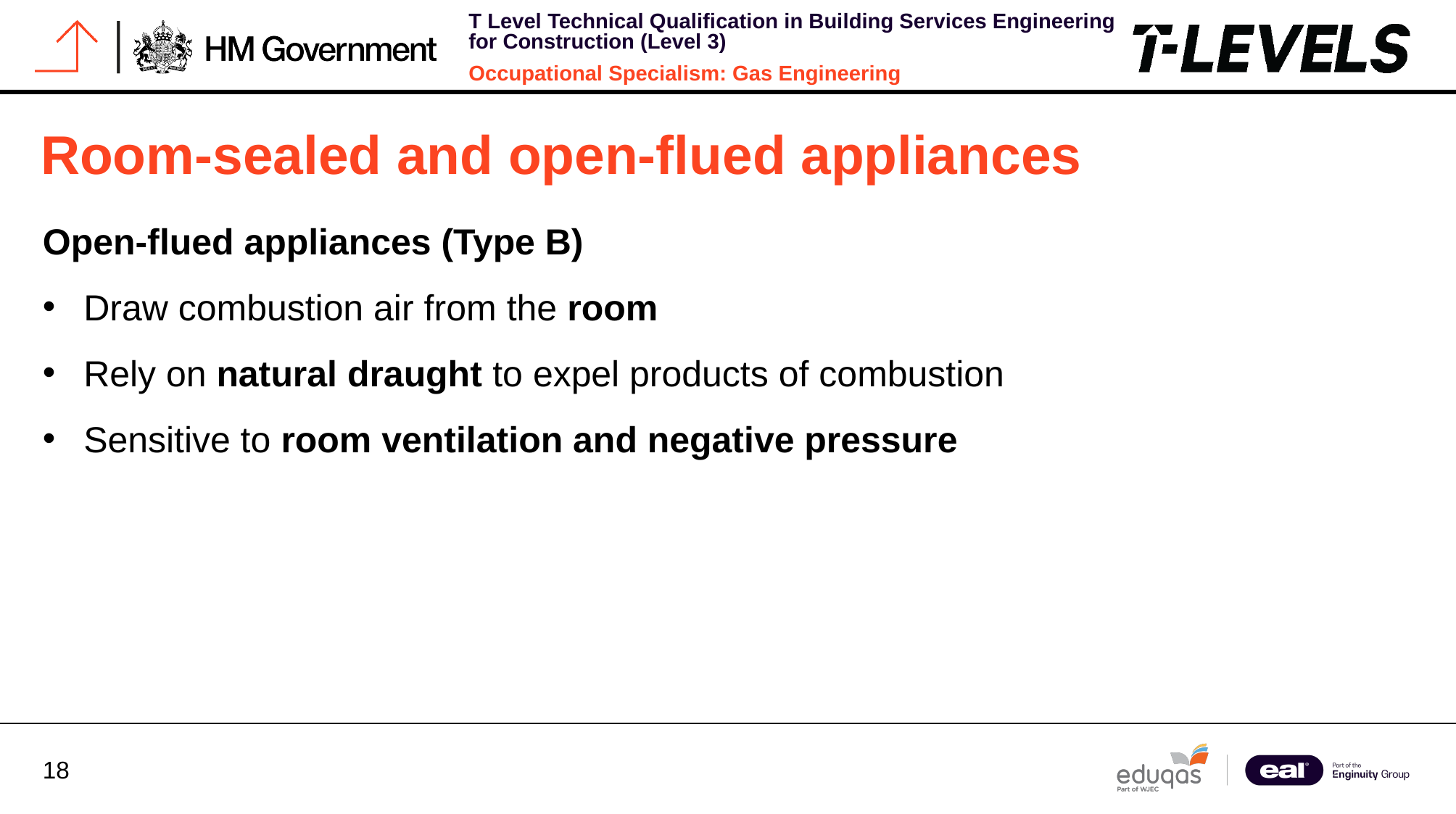

# Room-sealed and open-flued appliances
Open-flued appliances (Type B)
Draw combustion air from the room
Rely on natural draught to expel products of combustion
Sensitive to room ventilation and negative pressure